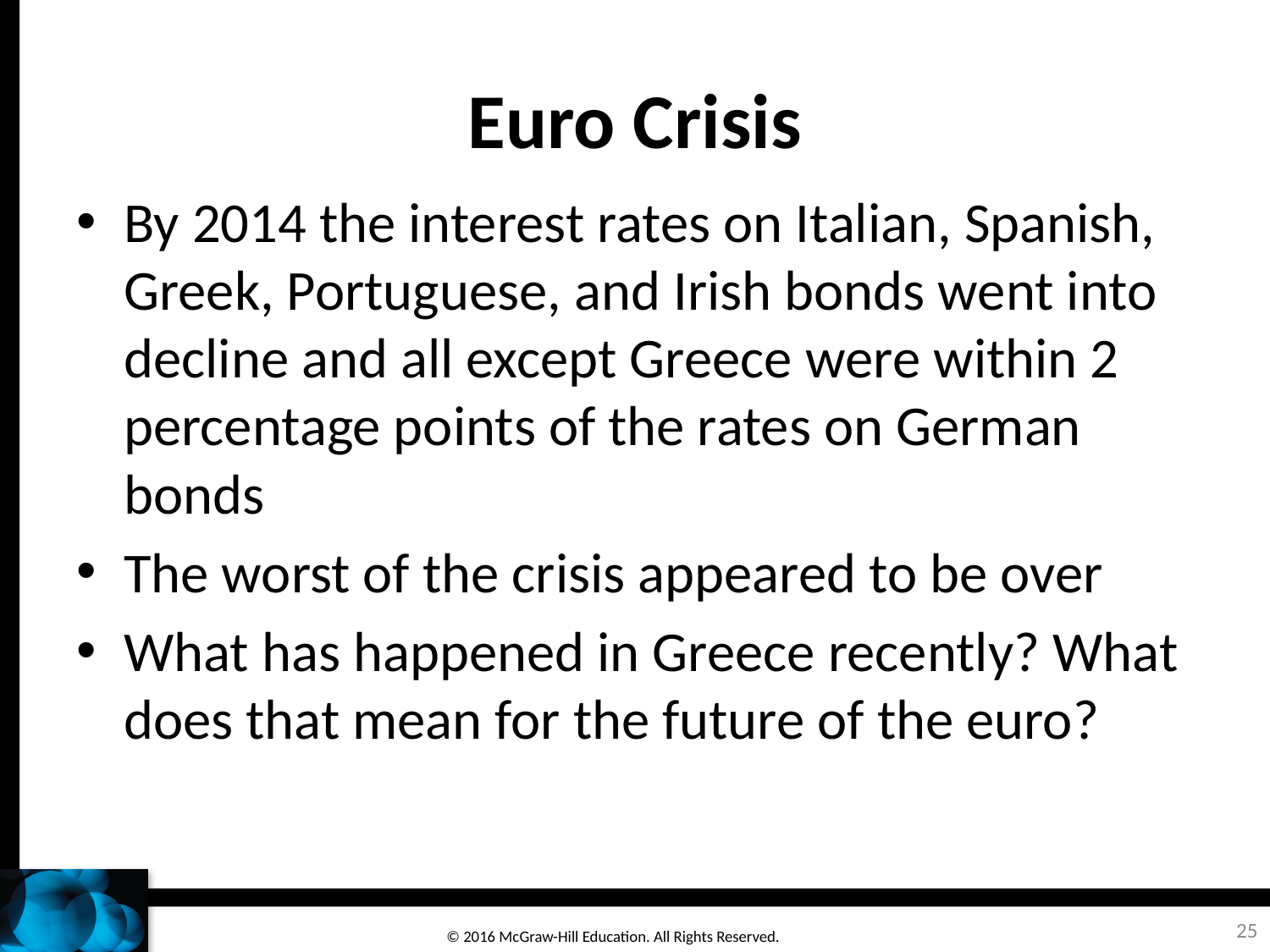

# Euro Crisis
By 2014 the interest rates on Italian, Spanish, Greek, Portuguese, and Irish bonds went into decline and all except Greece were within 2 percentage points of the rates on German bonds
The worst of the crisis appeared to be over
What has happened in Greece recently? What does that mean for the future of the euro?
25
© 2016 McGraw-Hill Education. All Rights Reserved.